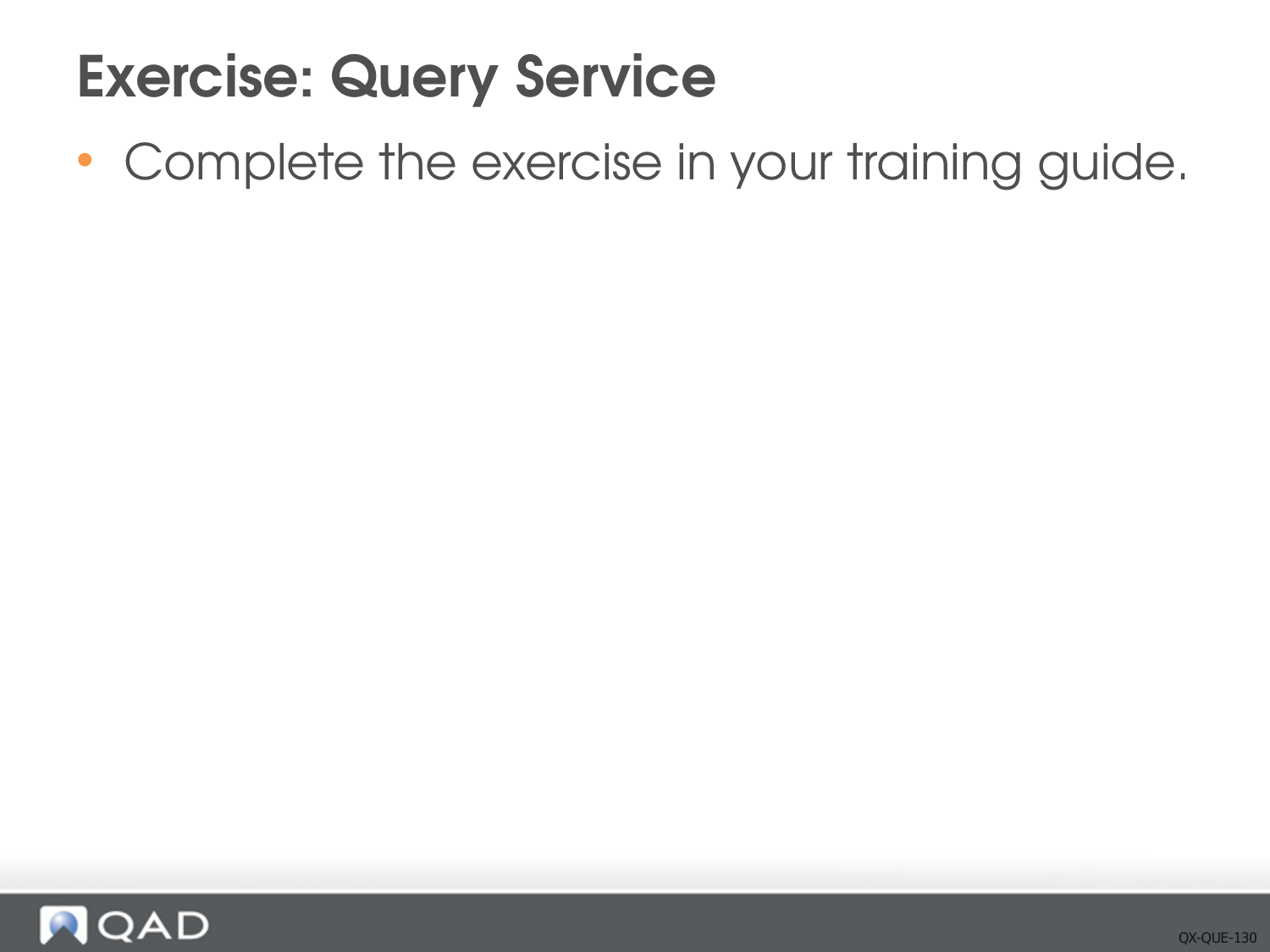

# Exercise: Query Service
Complete the exercise in your training guide.
QX-QUE-130